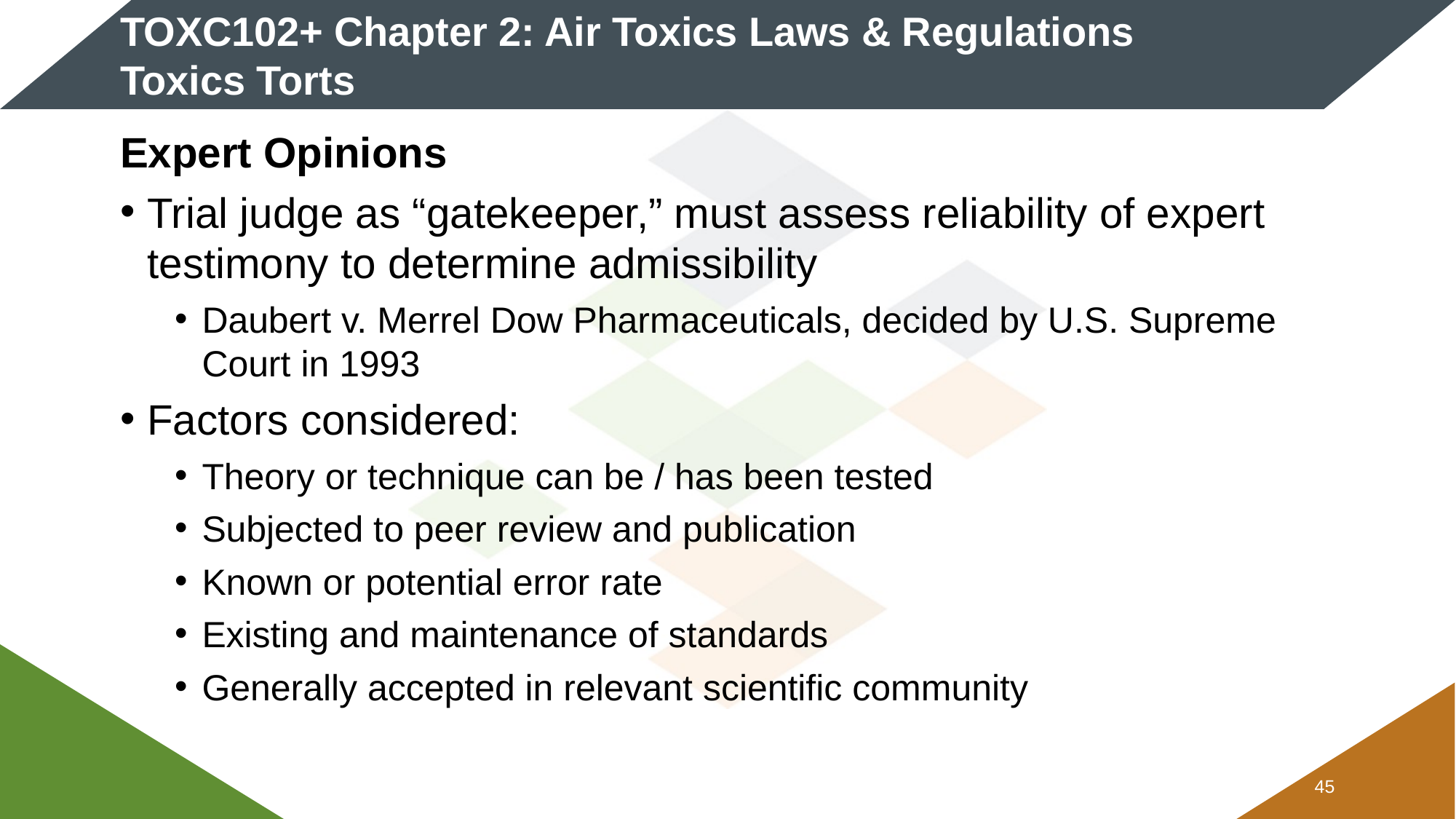

# TOXC102+ Chapter 2: Air Toxics Laws & Regulations Toxics Torts
Expert Opinions
Trial judge as “gatekeeper,” must assess reliability of expert testimony to determine admissibility
Daubert v. Merrel Dow Pharmaceuticals, decided by U.S. Supreme Court in 1993
Factors considered:
Theory or technique can be / has been tested
Subjected to peer review and publication
Known or potential error rate
Existing and maintenance of standards
Generally accepted in relevant scientific community
45